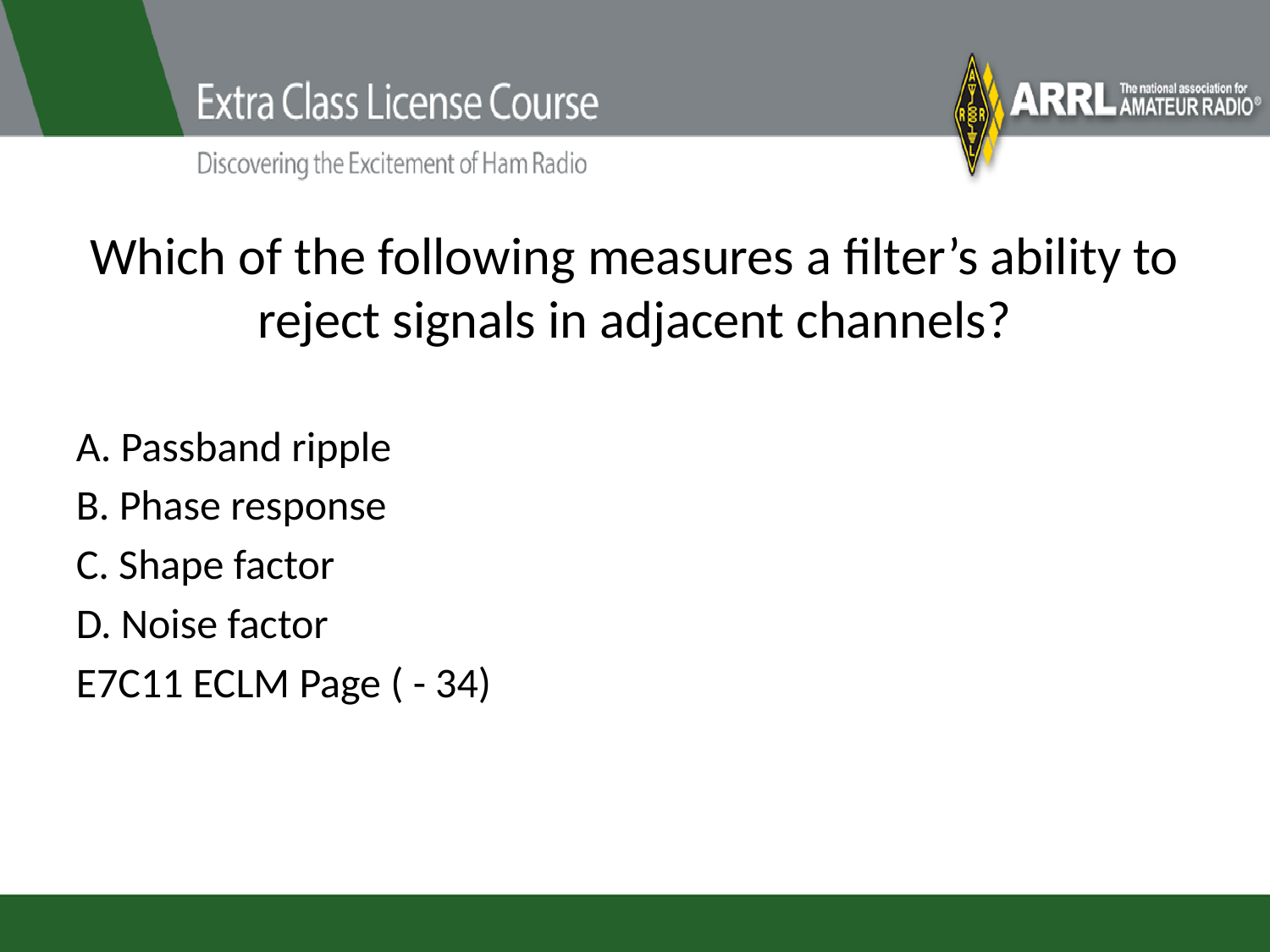

# Which of the following measures a filter’s ability to reject signals in adjacent channels?
A. Passband ripple
B. Phase response
C. Shape factor
D. Noise factor
E7C11 ECLM Page ( - 34)